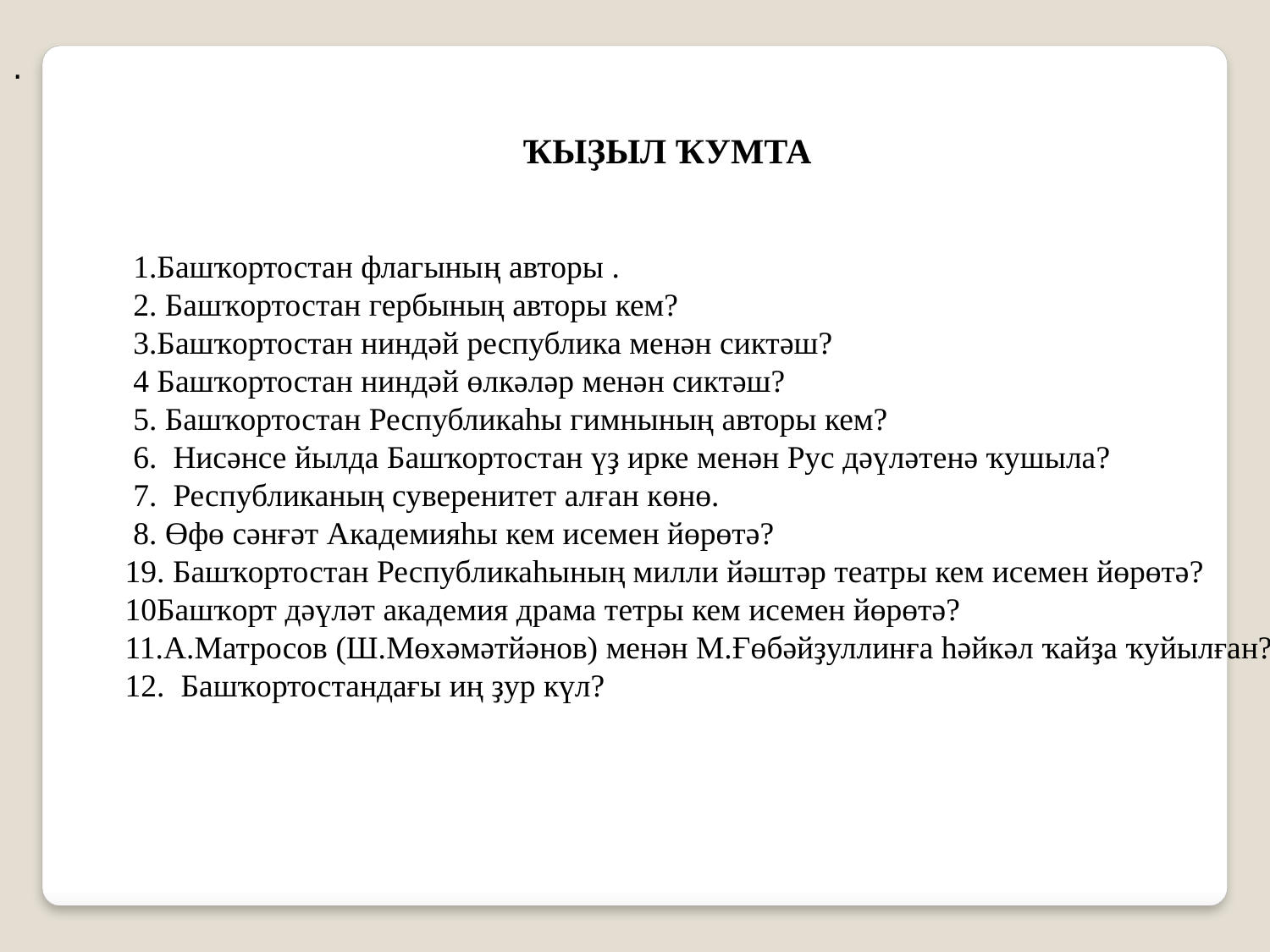

.

ҠЫҘЫЛ ҠУМТА

               1.Башҡортостан флагының авторы .
               2. Башҡортостан гербының авторы кем?
               3.Башҡортостан ниндәй республика менән сиктәш?
               4 Башҡортостан ниндәй өлкәләр менән сиктәш?
               5. Башҡортостан Республикаһы гимнының авторы кем?
               6.  Нисәнсе йылда Башҡортостан үҙ ирке менән Рус дәүләтенә ҡушыла?
               7.  Республиканың суверенитет алған көнө.
               8. Өфө сәнғәт Академияһы кем исемен йөрөтә?
              19. Башҡортостан Республикаһының милли йәштәр театры кем исемен йөрөтә?
              10Башҡорт дәүләт академия драма тетры кем исемен йөрөтә?
              11.А.Матросов (Ш.Мөхәмәтйәнов) менән М.Ғөбәйҙуллинға һәйкәл ҡайҙа ҡуйылған?
              12.  Башҡортостандағы иң ҙур күл?